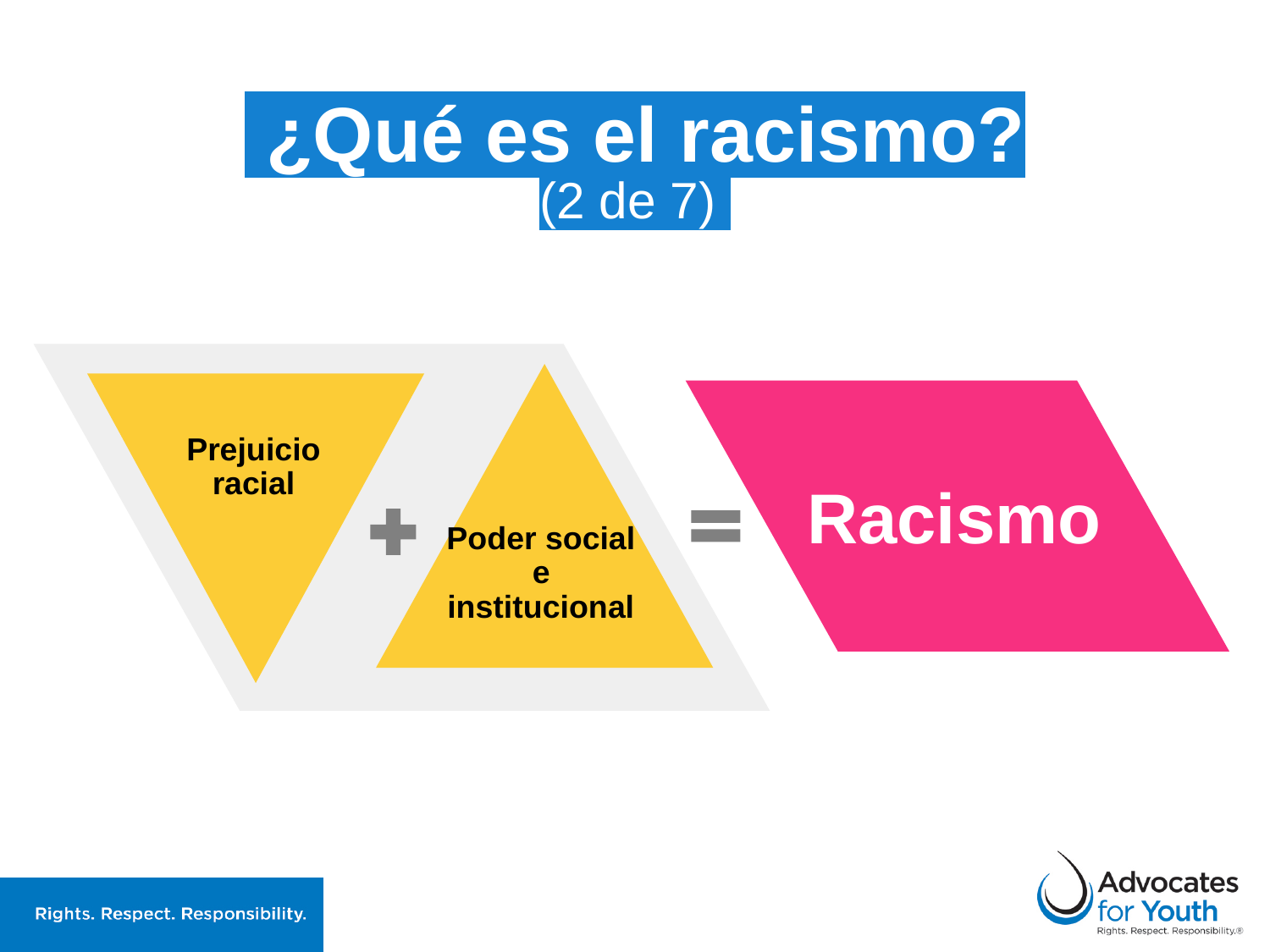

# ¿Qué es el racismo?
(2 de 7)

Prejuicio racial
Racismo

Poder social e institucional